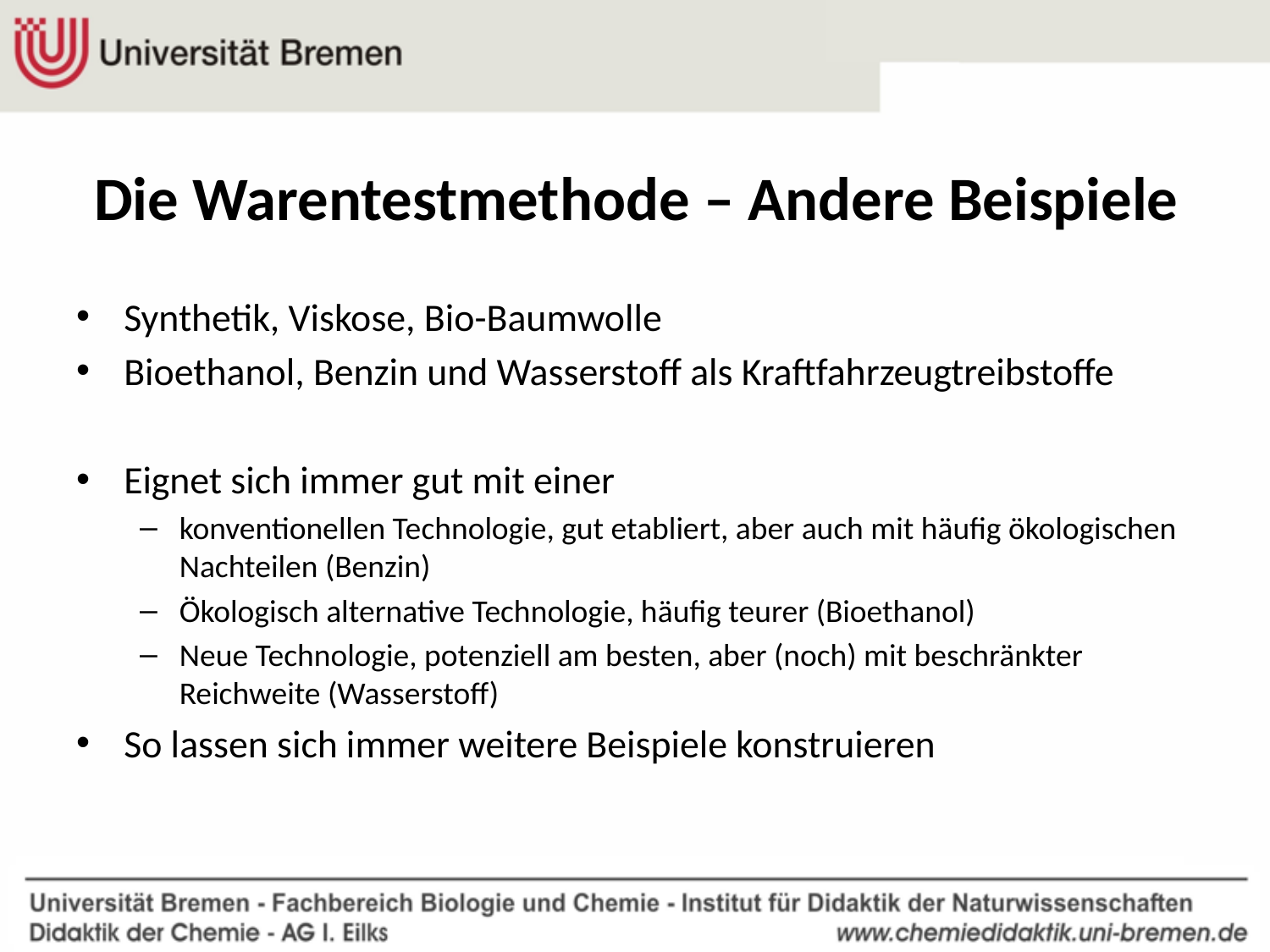

# Die Warentestmethode – Andere Beispiele
Synthetik, Viskose, Bio-Baumwolle
Bioethanol, Benzin und Wasserstoff als Kraftfahrzeugtreibstoffe

Eignet sich immer gut mit einer
konventionellen Technologie, gut etabliert, aber auch mit häufig ökologischen Nachteilen (Benzin)
Ökologisch alternative Technologie, häufig teurer (Bioethanol)
Neue Technologie, potenziell am besten, aber (noch) mit beschränkter Reichweite (Wasserstoff)
So lassen sich immer weitere Beispiele konstruieren